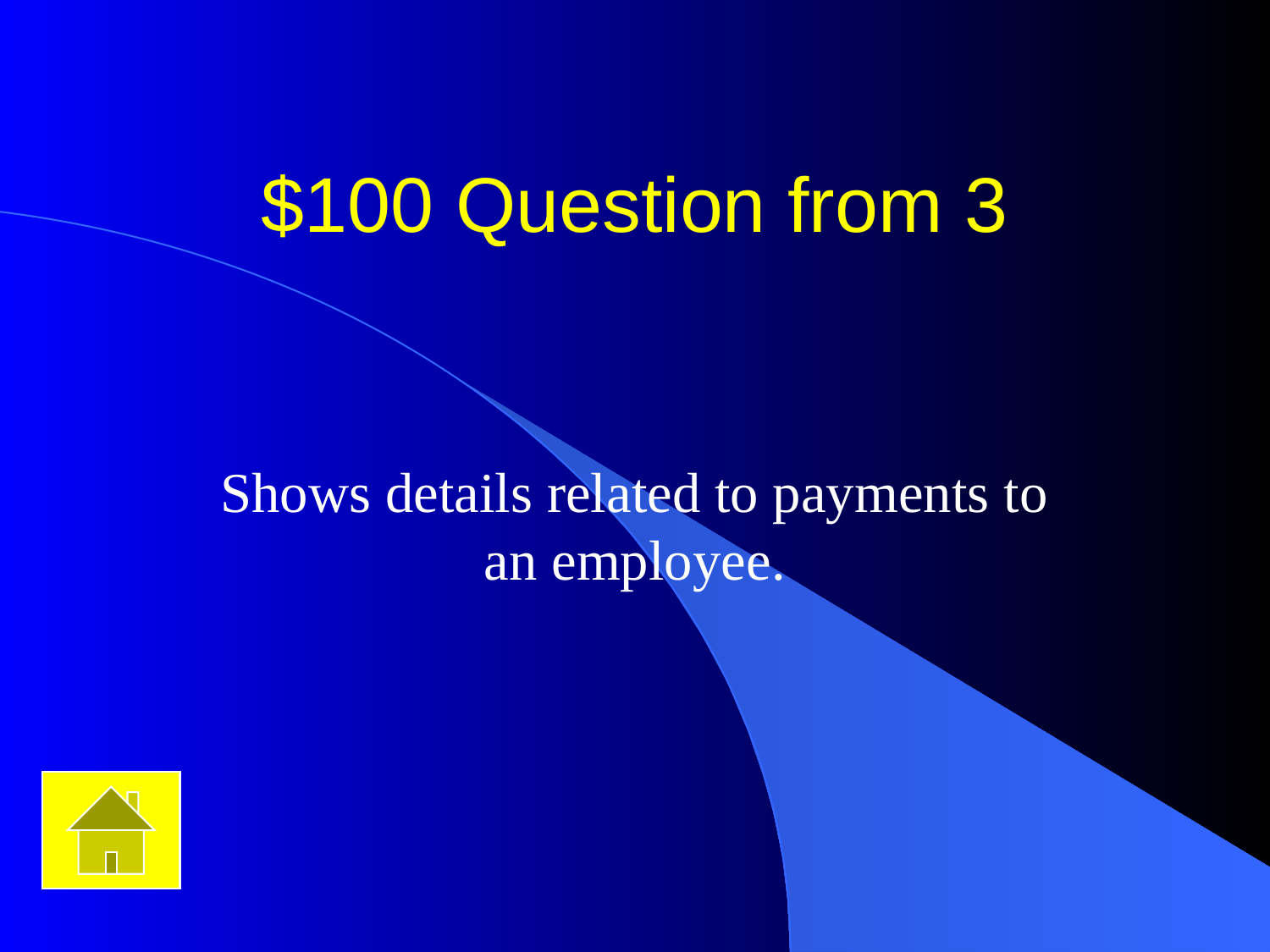

# $100 Question from 3
Shows details related to payments to an employee.